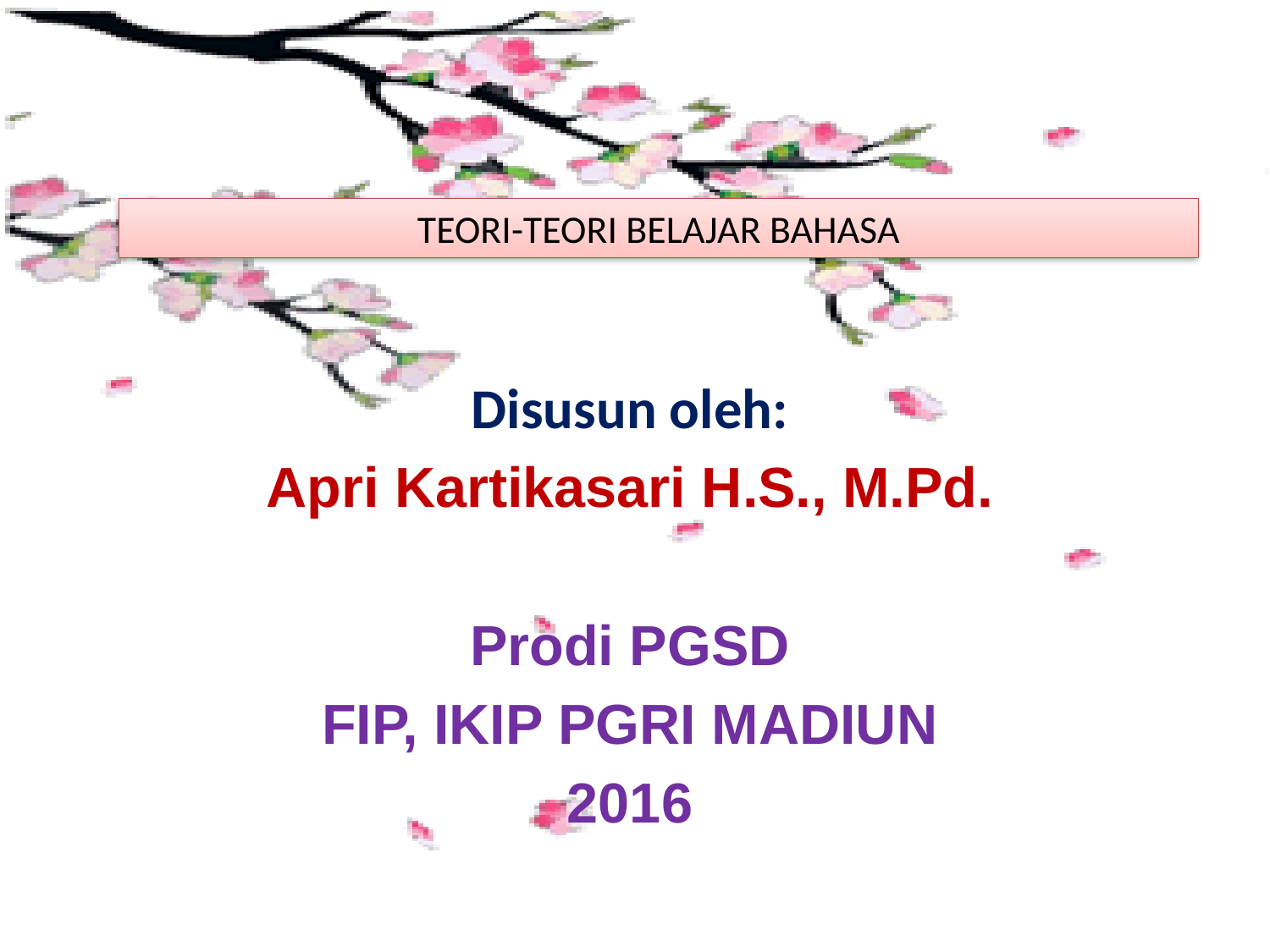

Disusun oleh:
Apri Kartikasari H.S., M.Pd.

Prodi PGSD
FIP, IKIP PGRI MADIUN
2016
# TEORI-TEORI BELAJAR BAHASA